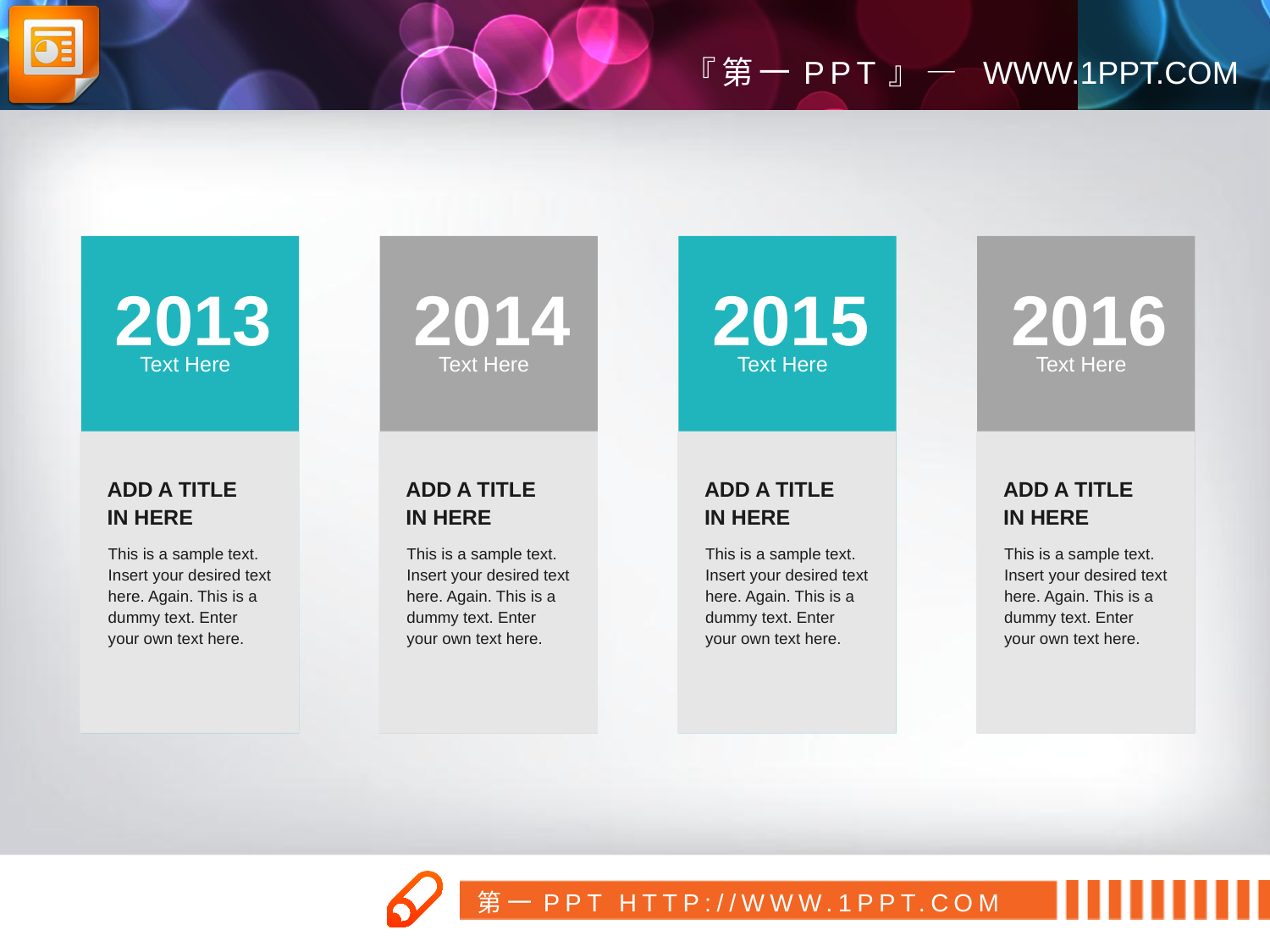

2013
Text Here

ADD A TITLE IN HERE
This is a sample text. Insert your desired text here. Again. This is a dummy text. Enter your own text here.

2014
Text Here

ADD A TITLE IN HERE
This is a sample text. Insert your desired text here. Again. This is a dummy text. Enter your own text here.

2015
Text Here

ADD A TITLE IN HERE
This is a sample text. Insert your desired text here. Again. This is a dummy text. Enter your own text here.

2016
Text Here

ADD A TITLE IN HERE
This is a sample text. Insert your desired text here. Again. This is a dummy text. Enter your own text here.